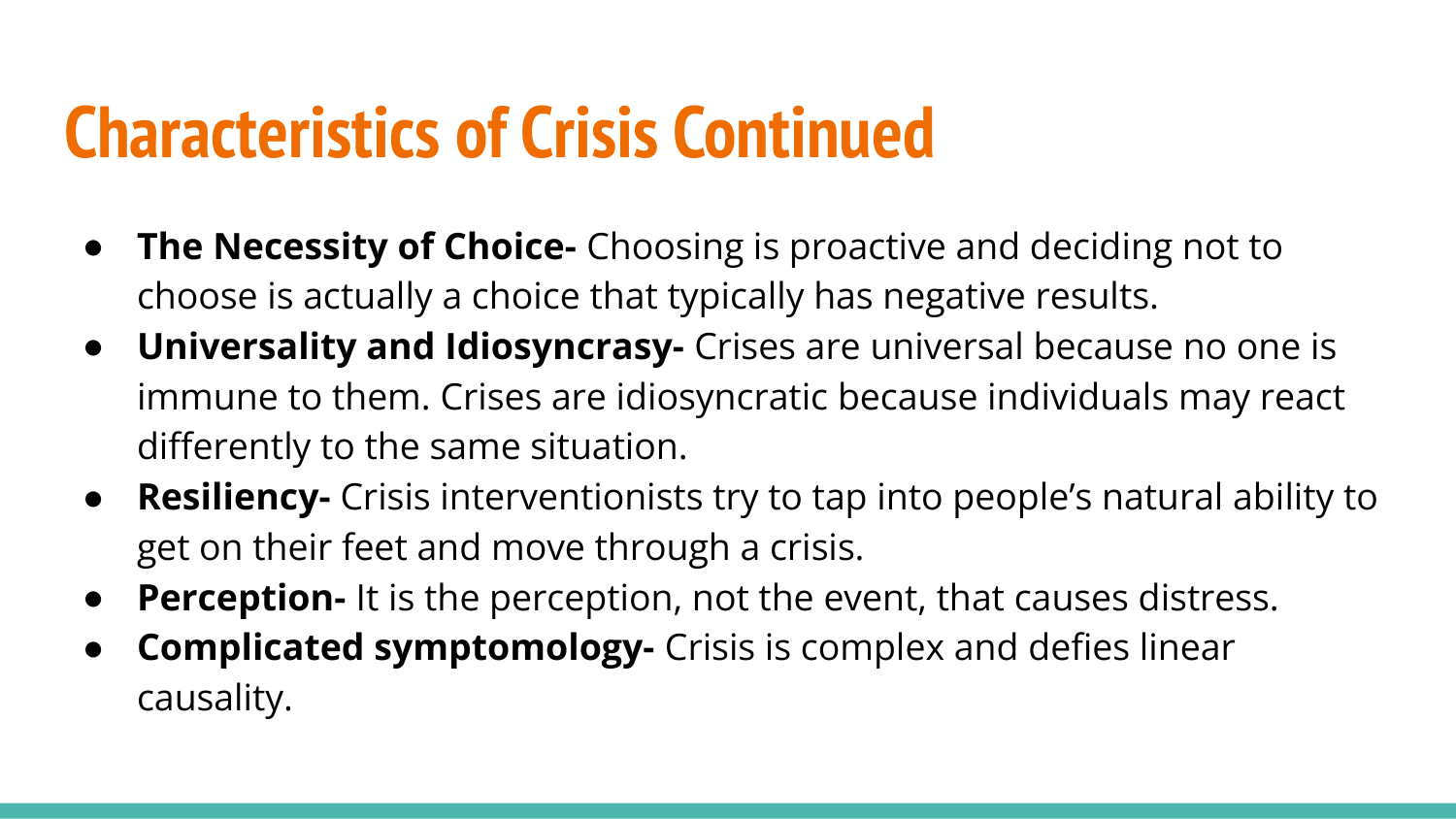

# Characteristics of Crisis Continued
The Necessity of Choice- Choosing is proactive and deciding not to choose is actually a choice that typically has negative results.
Universality and Idiosyncrasy- Crises are universal because no one is immune to them. Crises are idiosyncratic because individuals may react differently to the same situation.
Resiliency- Crisis interventionists try to tap into people’s natural ability to get on their feet and move through a crisis.
Perception- It is the perception, not the event, that causes distress.
Complicated symptomology- Crisis is complex and defies linear causality.